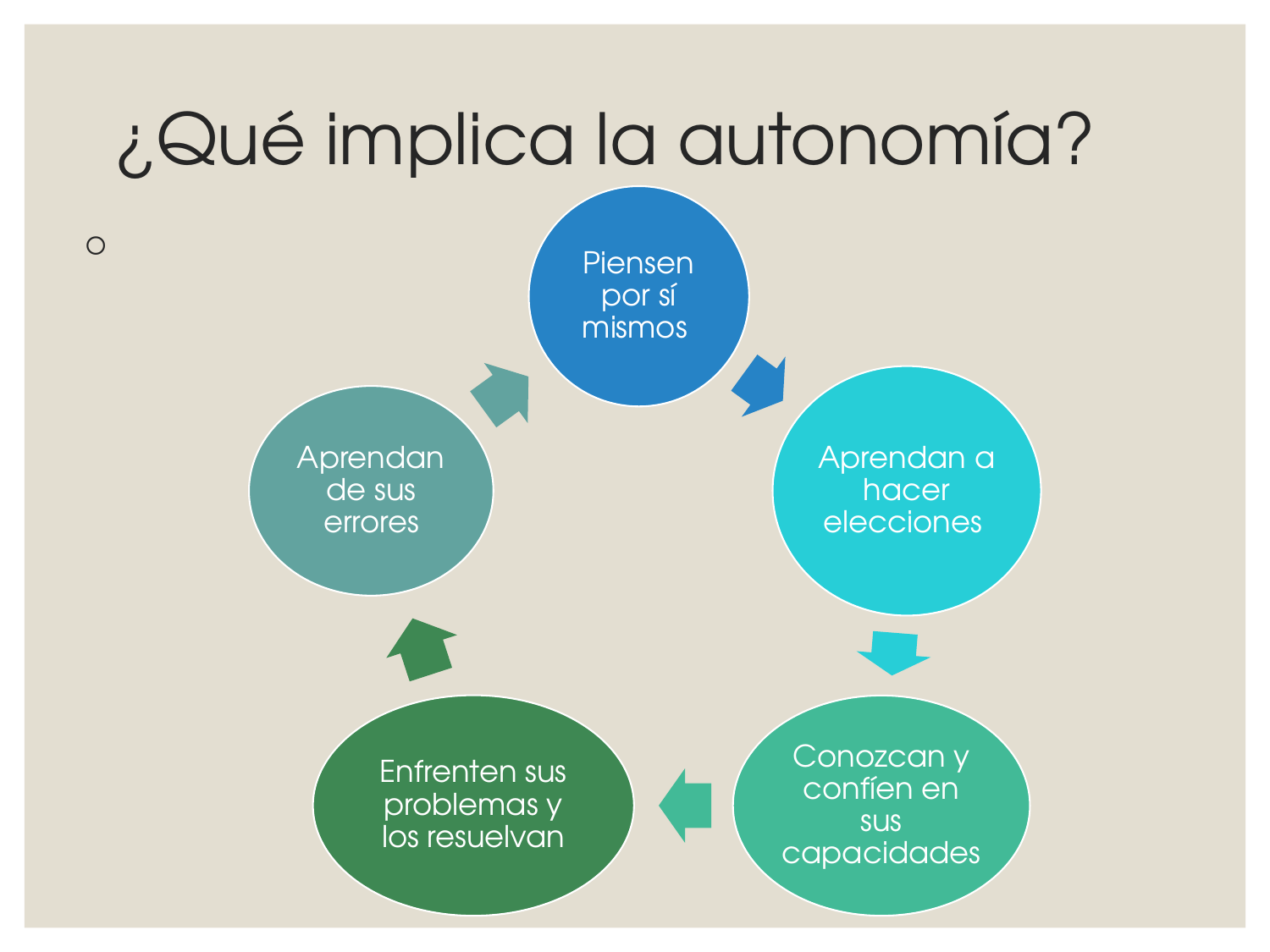

# ¿Qué implica la autonomía?
Piensen por sí mismos

Aprendan a hacer elecciones

Conozcan y confíen en sus capacidades

Enfrenten sus problemas y los resuelvan

Aprendan de sus errores